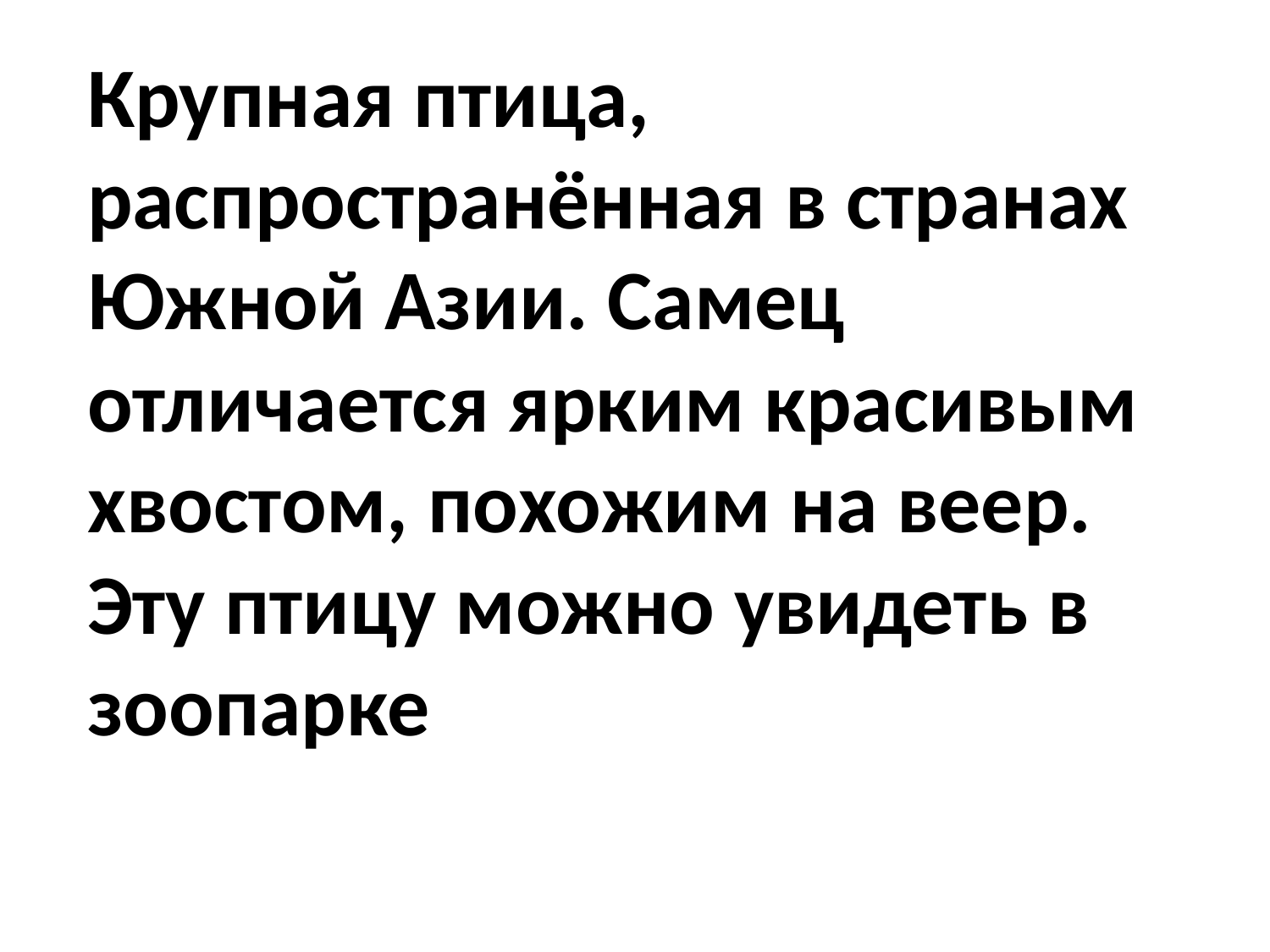

Крупная птица, распространённая в странах Южной Азии. Самец отличается ярким красивым хвостом, похожим на веер. Эту птицу можно увидеть в зоопарке